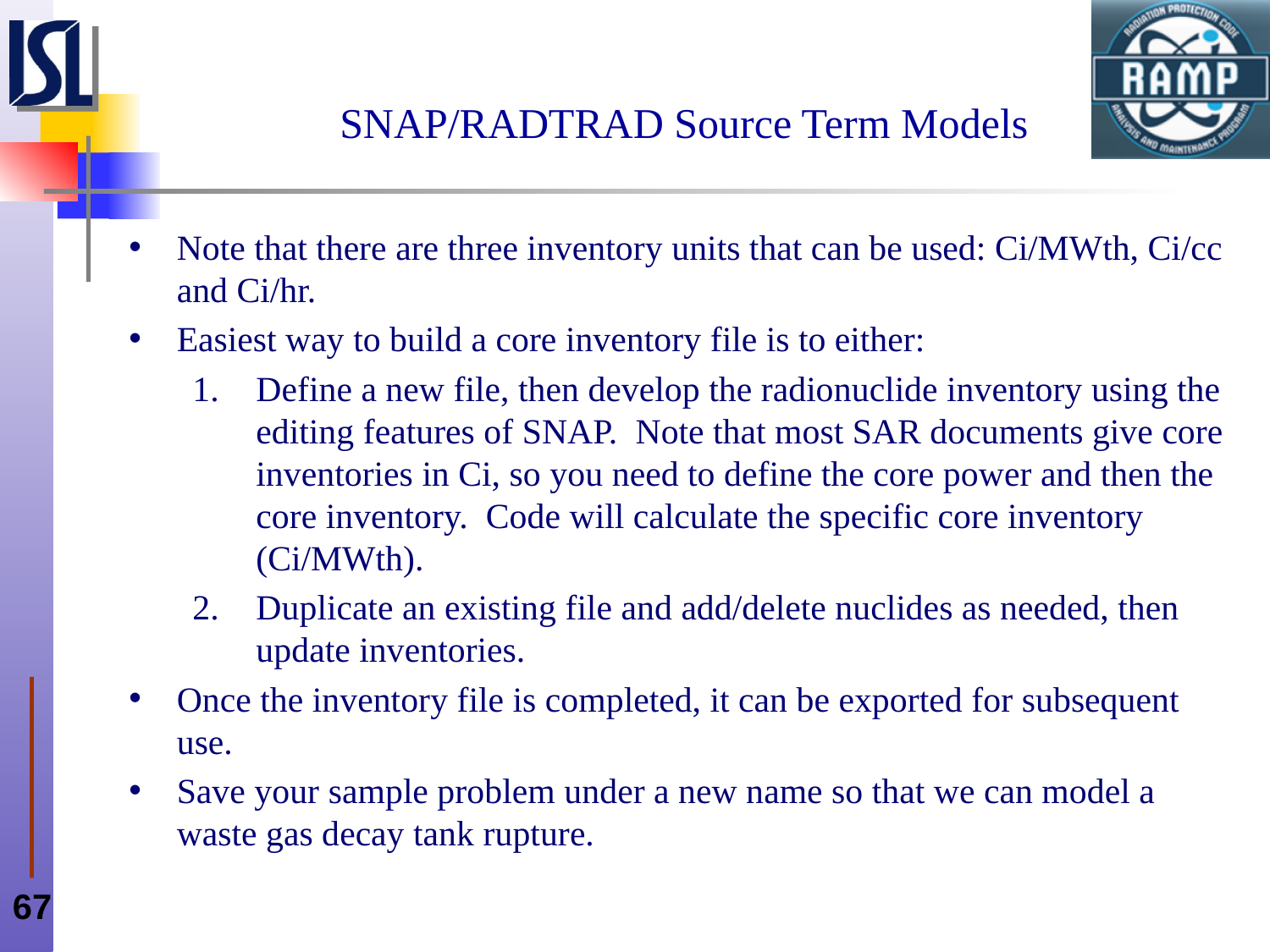

# SNAP/RADTRAD Source Term Models
Note that there are three inventory units that can be used: Ci/MWth, Ci/cc and Ci/hr.
Easiest way to build a core inventory file is to either:
Define a new file, then develop the radionuclide inventory using the editing features of SNAP.  Note that most SAR documents give core inventories in Ci, so you need to define the core power and then the core inventory.  Code will calculate the specific core inventory (Ci/MWth).
Duplicate an existing file and add/delete nuclides as needed, then update inventories.
Once the inventory file is completed, it can be exported for subsequent use.
Save your sample problem under a new name so that we can model a waste gas decay tank rupture.